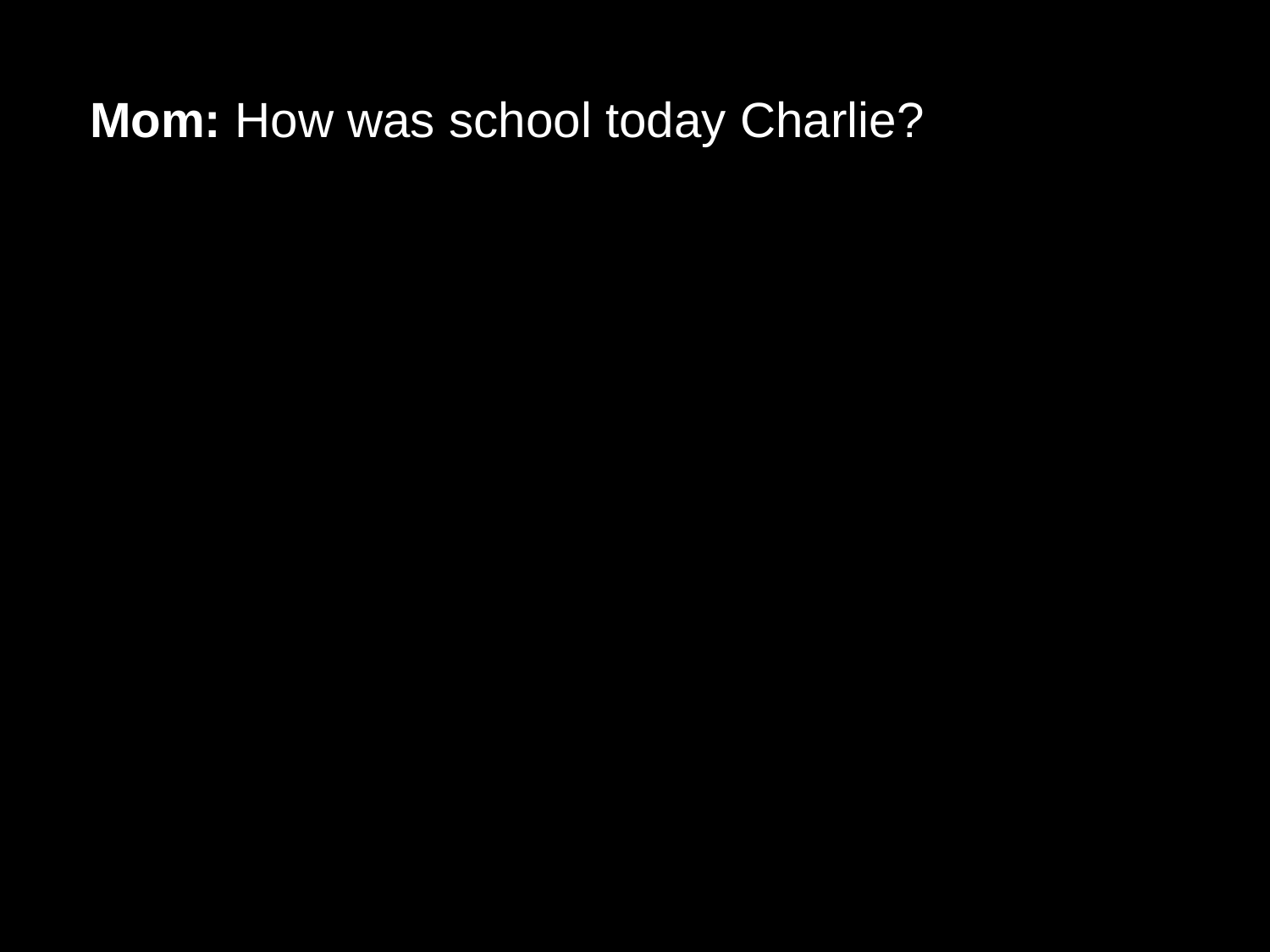

# Mom: How was school today Charlie?